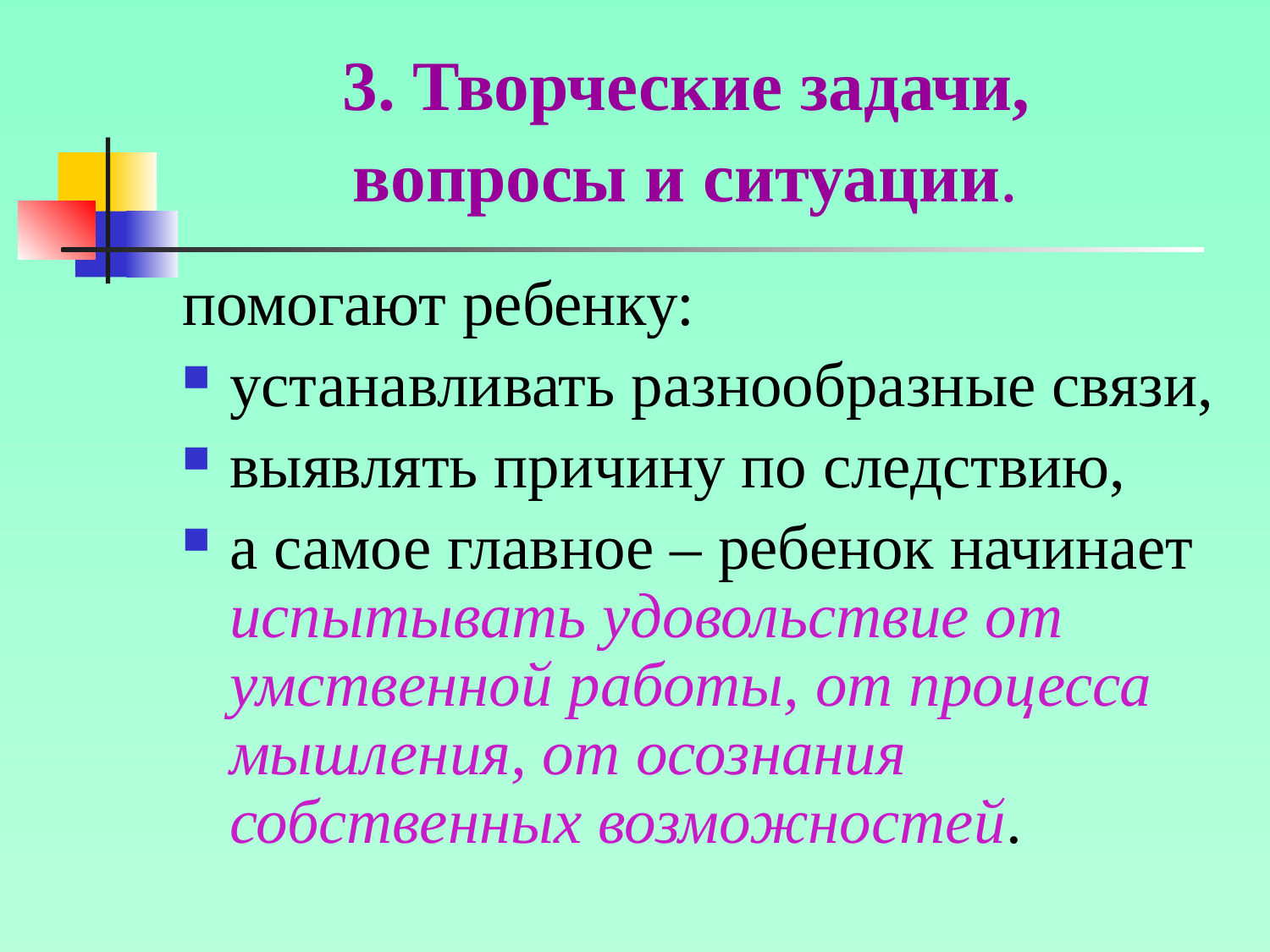

# 3. Творческие задачи, вопросы и ситуации.
помогают ребенку:
устанавливать разнообразные связи,
выявлять причину по следствию,
а самое главное – ребенок начинает испытывать удовольствие от умственной работы, от процесса мышления, от осознания собственных возможностей.